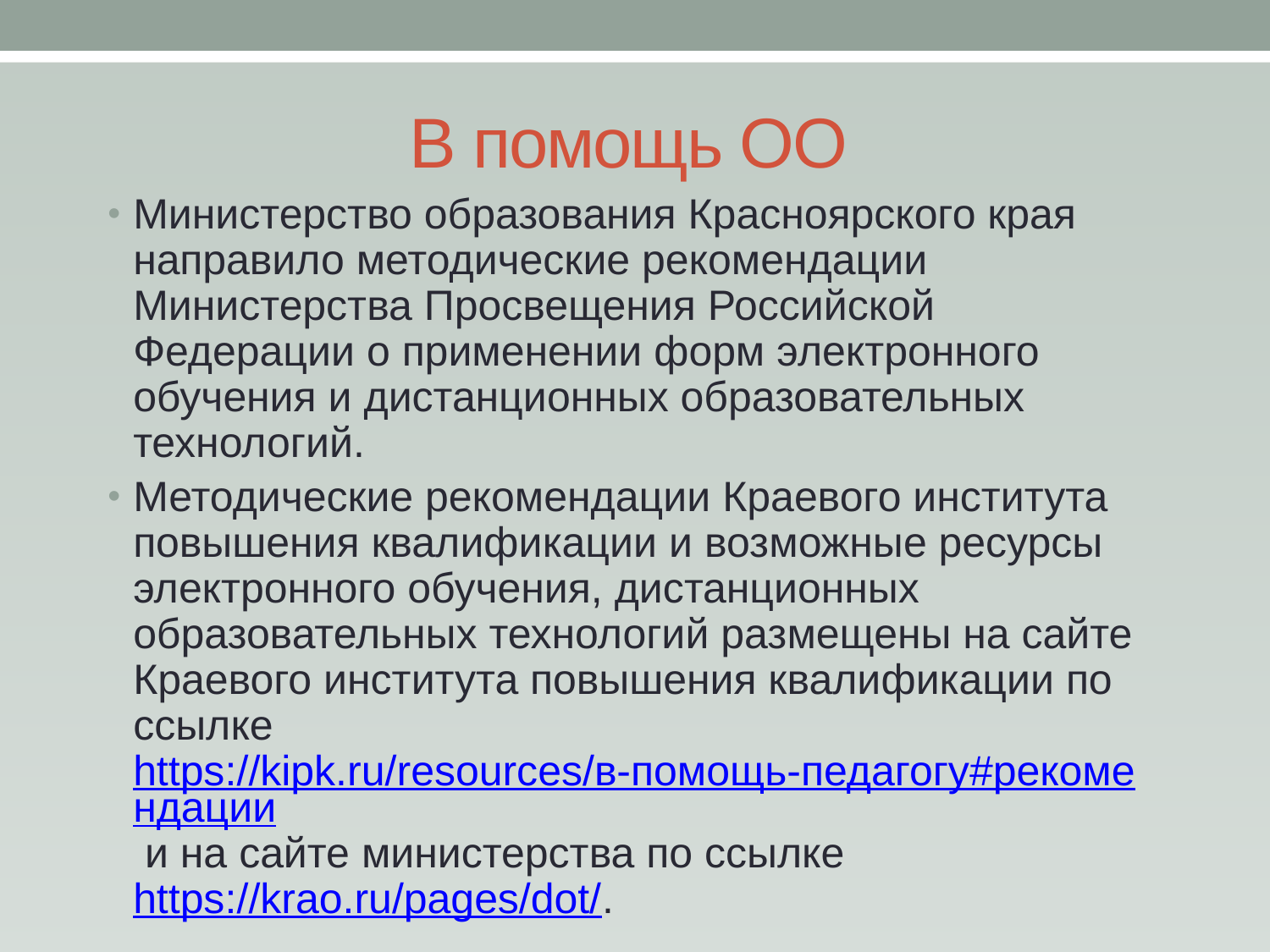

# В помощь ОО
Министерство образования Красноярского края  направило методические рекомендации Министерства Просвещения Российской Федерации о применении форм электронного обучения и дистанционных образовательных технологий.
Методические рекомендации Краевого института повышения квалификации и возможные ресурсы электронного обучения, дистанционных образовательных технологий размещены на сайте Краевого института повышения квалификации по ссылке https://kipk.ru/resources/в-помощь-педагогу#рекомендации и на сайте министерства по ссылке https://krao.ru/pages/dot/.